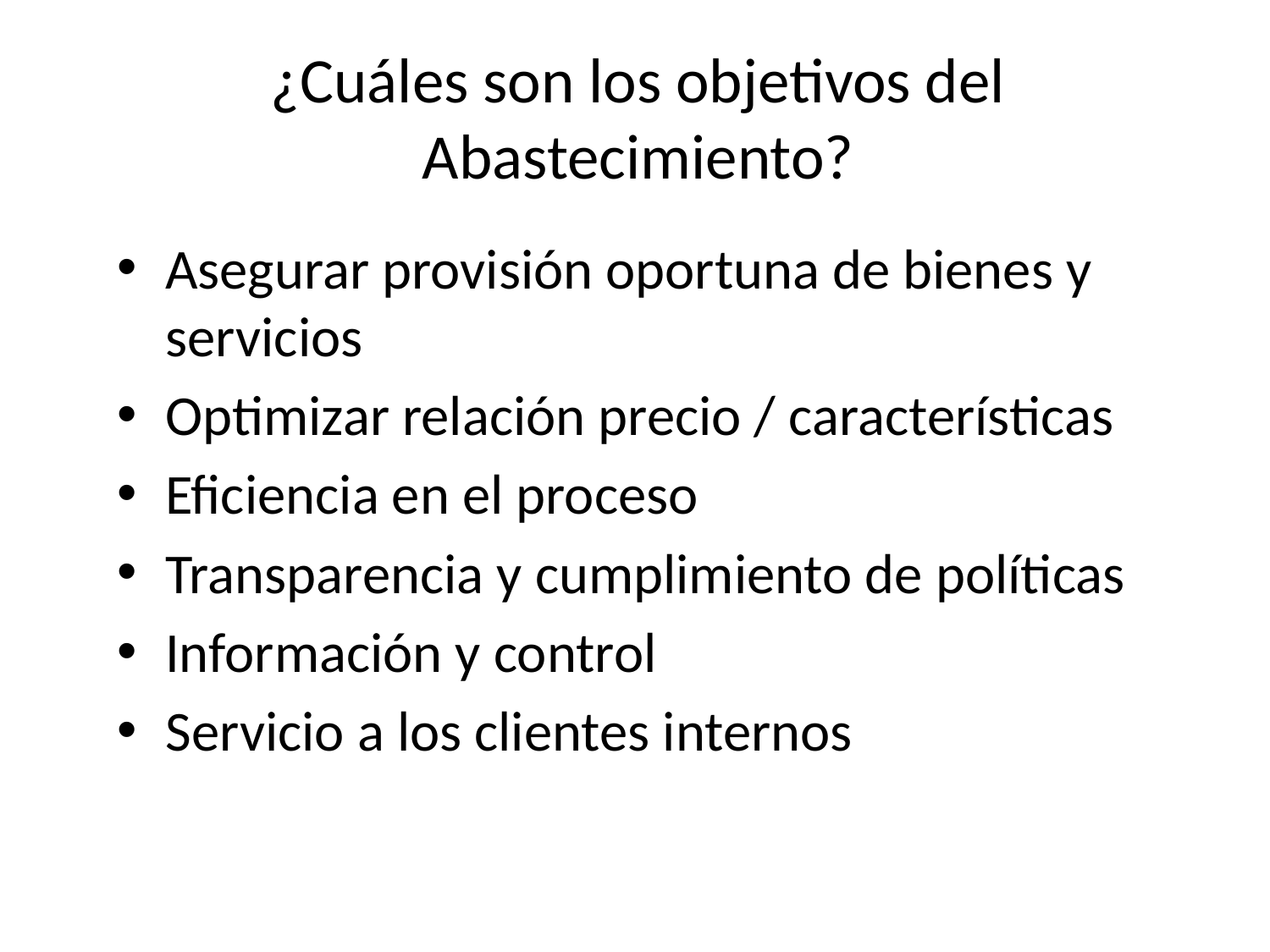

# ¿Cuáles son los objetivos del Abastecimiento?
Asegurar provisión oportuna de bienes y servicios
Optimizar relación precio / características
Eficiencia en el proceso
Transparencia y cumplimiento de políticas
Información y control
Servicio a los clientes internos